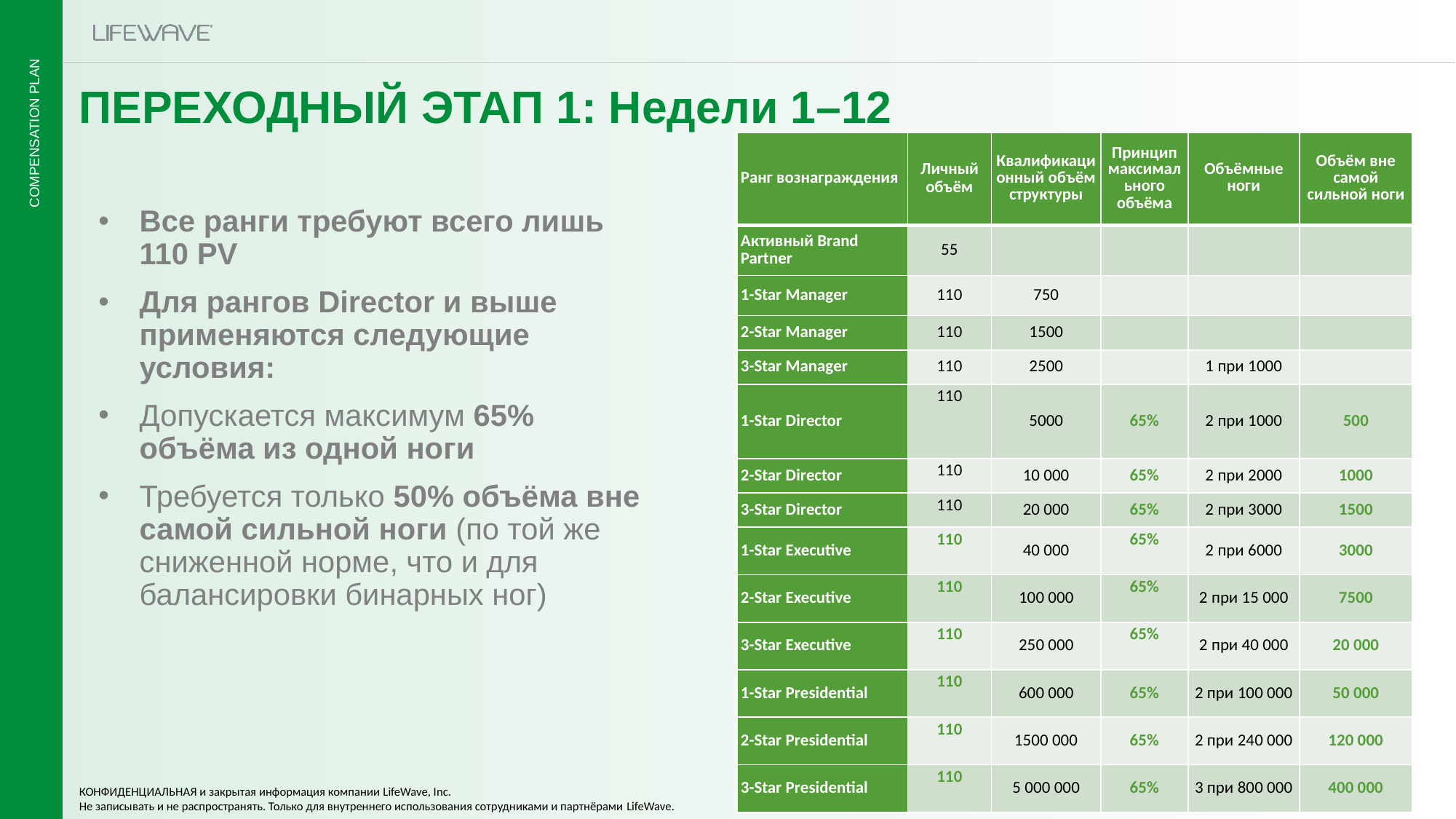

ПЕРЕХОДНЫЙ ЭТАП 1: Недели 1–12
| Ранг вознаграждения | Личный объём | Квалификационный объём структуры | Принцип максимального объёма | Объёмные ноги | Объём вне самой сильной ноги |
| --- | --- | --- | --- | --- | --- |
| Активный Brand Partner | 55 |  |  |  |  |
| 1-Star Manager | 110 | 750 |  |  |  |
| 2-Star Manager | 110 | 1500 |  |  |  |
| 3-Star Manager | 110 | 2500 |  | 1 при 1000 |  |
| 1-Star Director | 110 | 5000 | 65% | 2 при 1000 | 500 |
| 2-Star Director | 110 | 10 000 | 65% | 2 при 2000 | 1000 |
| 3-Star Director | 110 | 20 000 | 65% | 2 при 3000 | 1500 |
| 1-Star Executive | 110 | 40 000 | 65% | 2 при 6000 | 3000 |
| 2-Star Executive | 110 | 100 000 | 65% | 2 при 15 000 | 7500 |
| 3-Star Executive | 110 | 250 000 | 65% | 2 при 40 000 | 20 000 |
| 1-Star Presidential | 110 | 600 000 | 65% | 2 при 100 000 | 50 000 |
| 2-Star Presidential | 110 | 1500 000 | 65% | 2 при 240 000 | 120 000 |
| 3-Star Presidential | 110 | 5 000 000 | 65% | 3 при 800 000 | 400 000 |
Все ранги требуют всего лишь 110 PV
Для рангов Director и выше применяются следующие условия:
Допускается максимум 65% объёма из одной ноги
Требуется только 50% объёма вне самой сильной ноги (по той же сниженной норме, что и для балансировки бинарных ног)

КОНФИДЕНЦИАЛЬНАЯ и закрытая информация компании LifeWave, Inc.
Не записывать и не распространять. Только для внутреннего использования сотрудниками и партнёрами LifeWave.